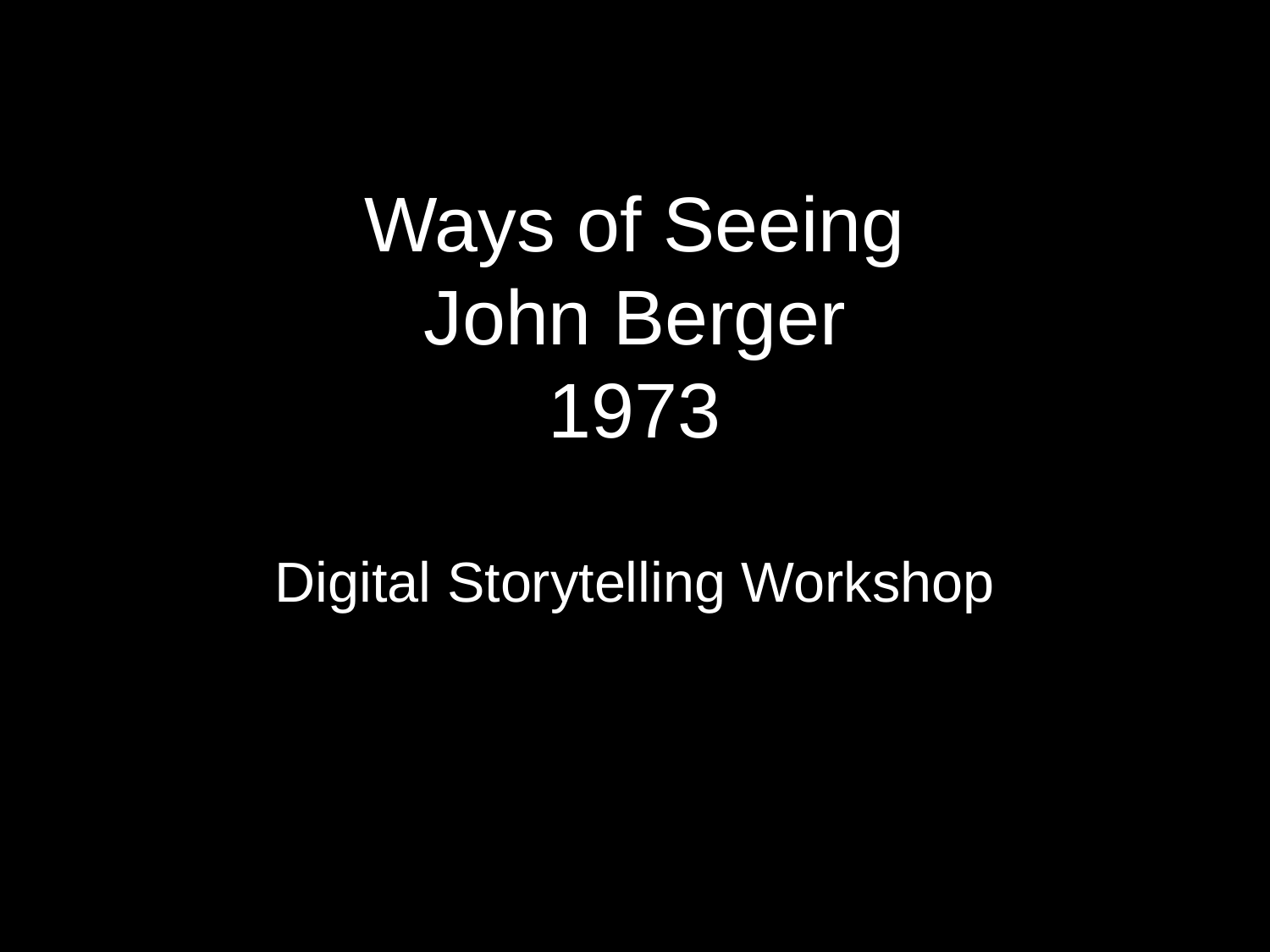

# Ways of Seeing John Berger 1973 Donaldson v. Beckett free culture born
Digital Storytelling Workshop